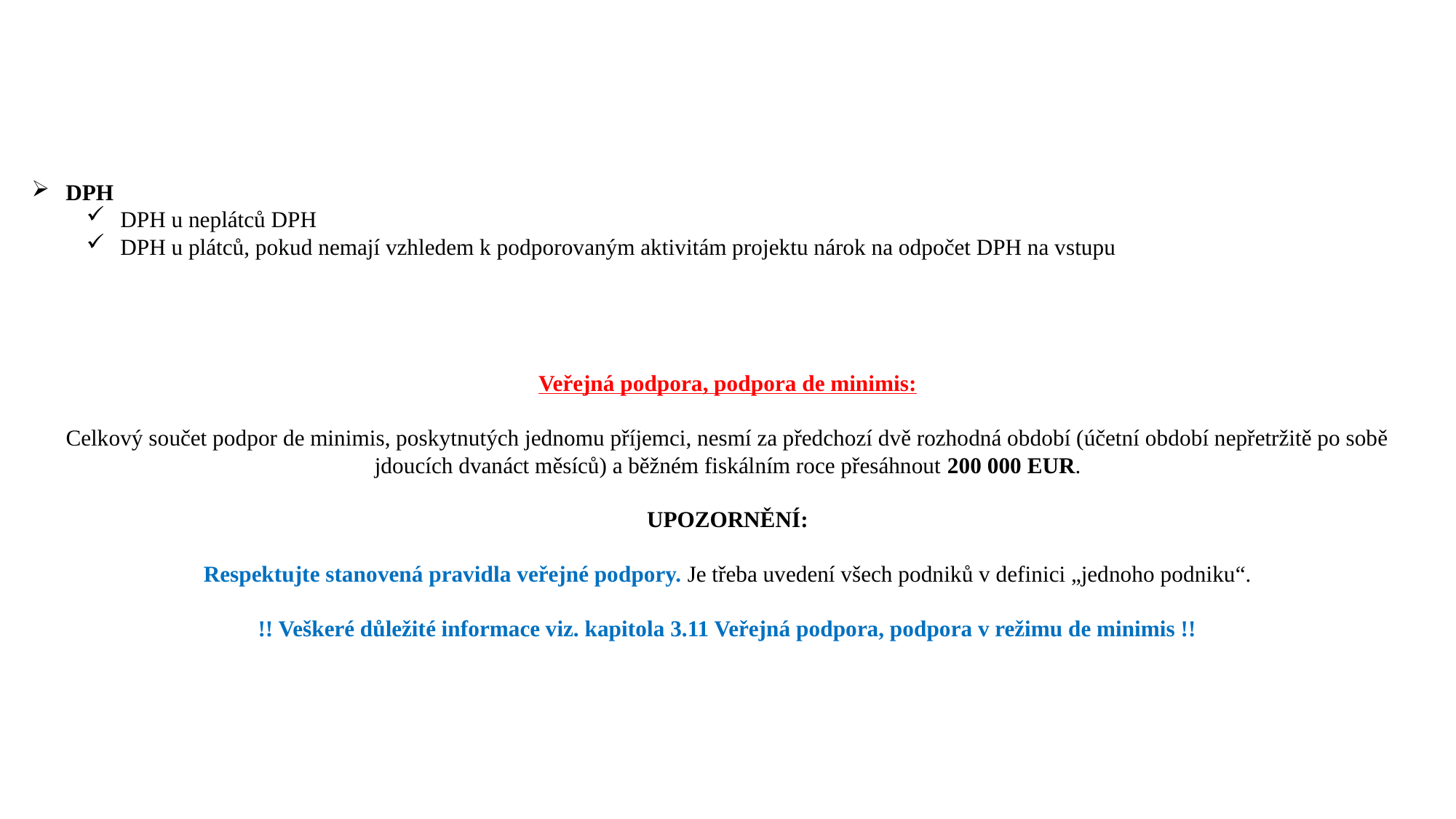

DPH
DPH u neplátců DPH
DPH u plátců, pokud nemají vzhledem k podporovaným aktivitám projektu nárok na odpočet DPH na vstupu

Veřejná podpora, podpora de minimis:

Celkový součet podpor de minimis, poskytnutých jednomu příjemci, nesmí za předchozí dvě rozhodná období (účetní období nepřetržitě po sobě jdoucích dvanáct měsíců) a běžném fiskálním roce přesáhnout 200 000 EUR.

UPOZORNĚNÍ:

Respektujte stanovená pravidla veřejné podpory. Je třeba uvedení všech podniků v definici „jednoho podniku“.

!! Veškeré důležité informace viz. kapitola 3.11 Veřejná podpora, podpora v režimu de minimis !!